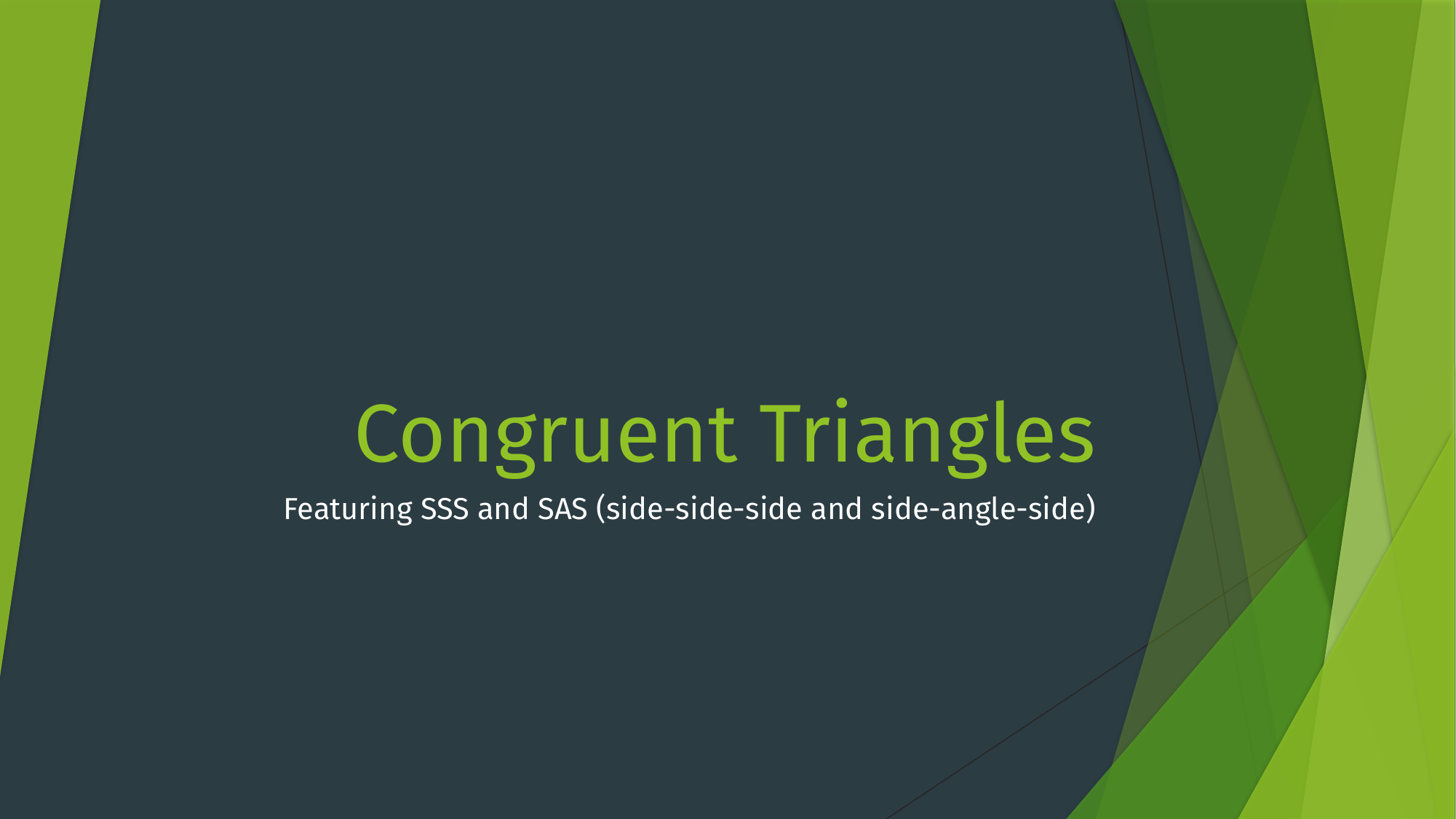

# Congruent Triangles
Featuring SSS and SAS (side-side-side and side-angle-side)